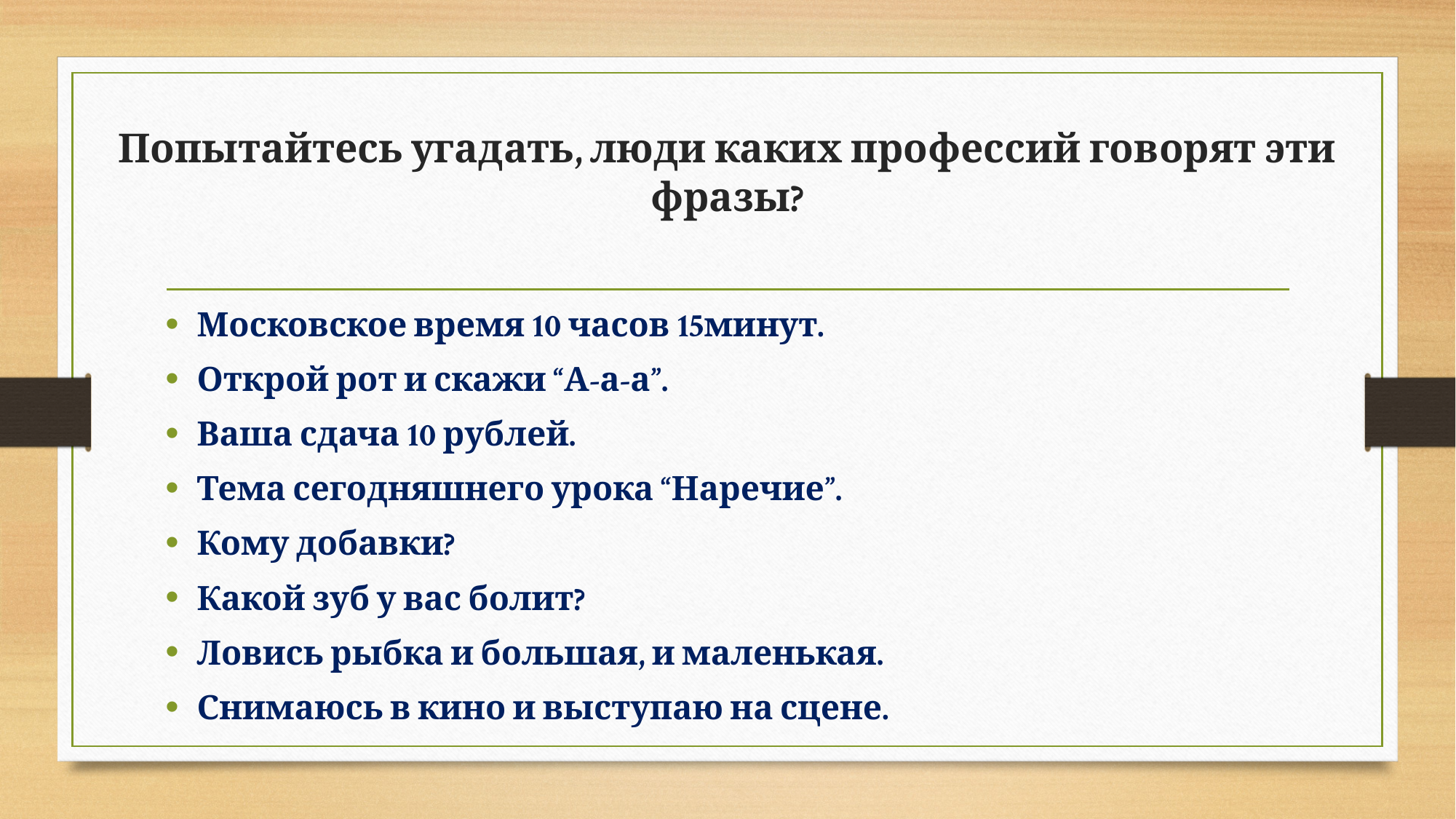

# Попытайтесь угадать, люди каких профессий говорят эти фразы?
Московское время 10 часов 15минут.
Открой рот и скажи “А-а-а”.
Ваша сдача 10 рублей.
Тема сегодняшнего урока “Наречие”.
Кому добавки?
Какой зуб у вас болит?
Ловись рыбка и большая, и маленькая.
Снимаюсь в кино и выступаю на сцене.